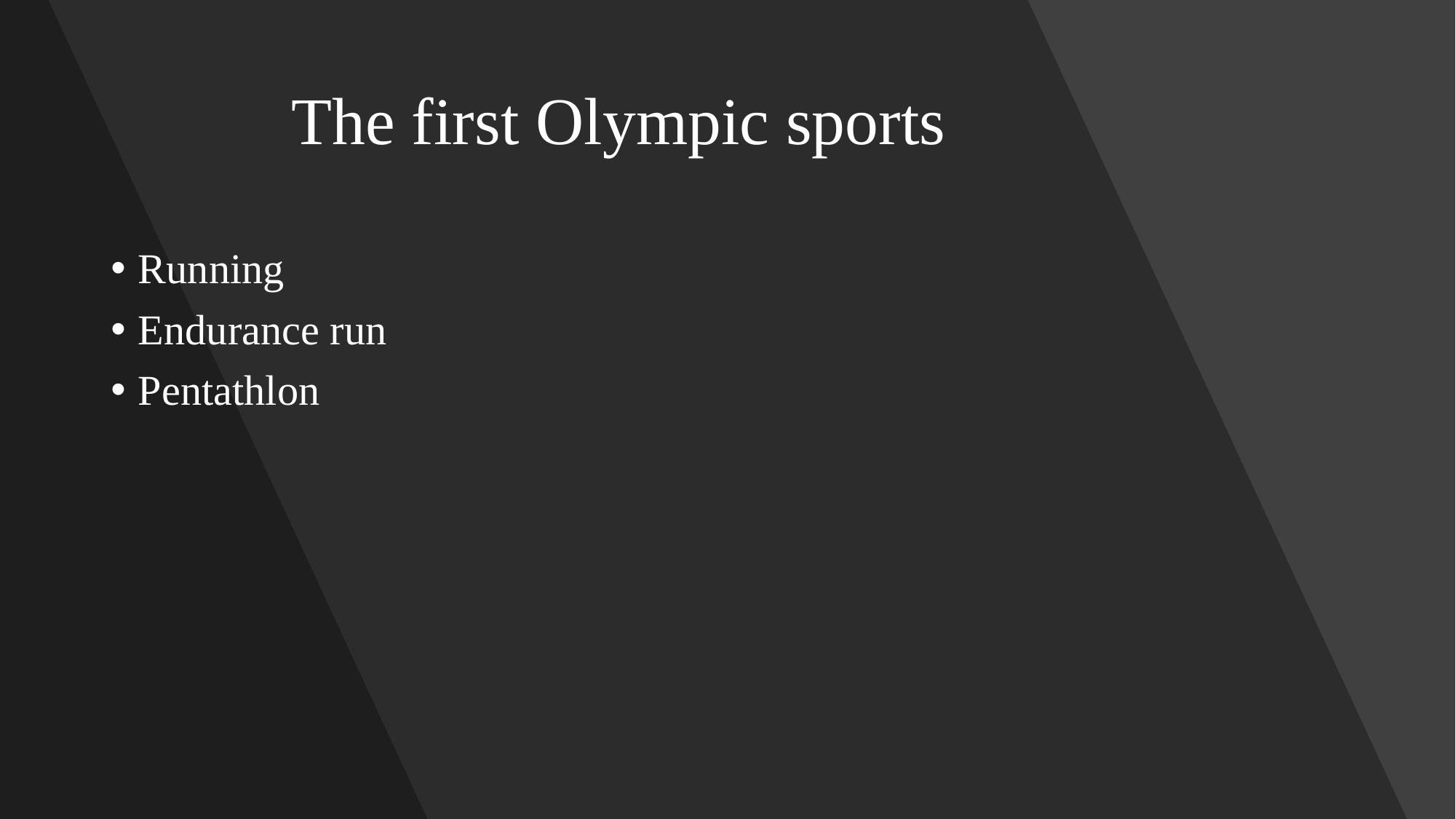

# The first Olympic sports
Running
Endurance run
Pentathlon